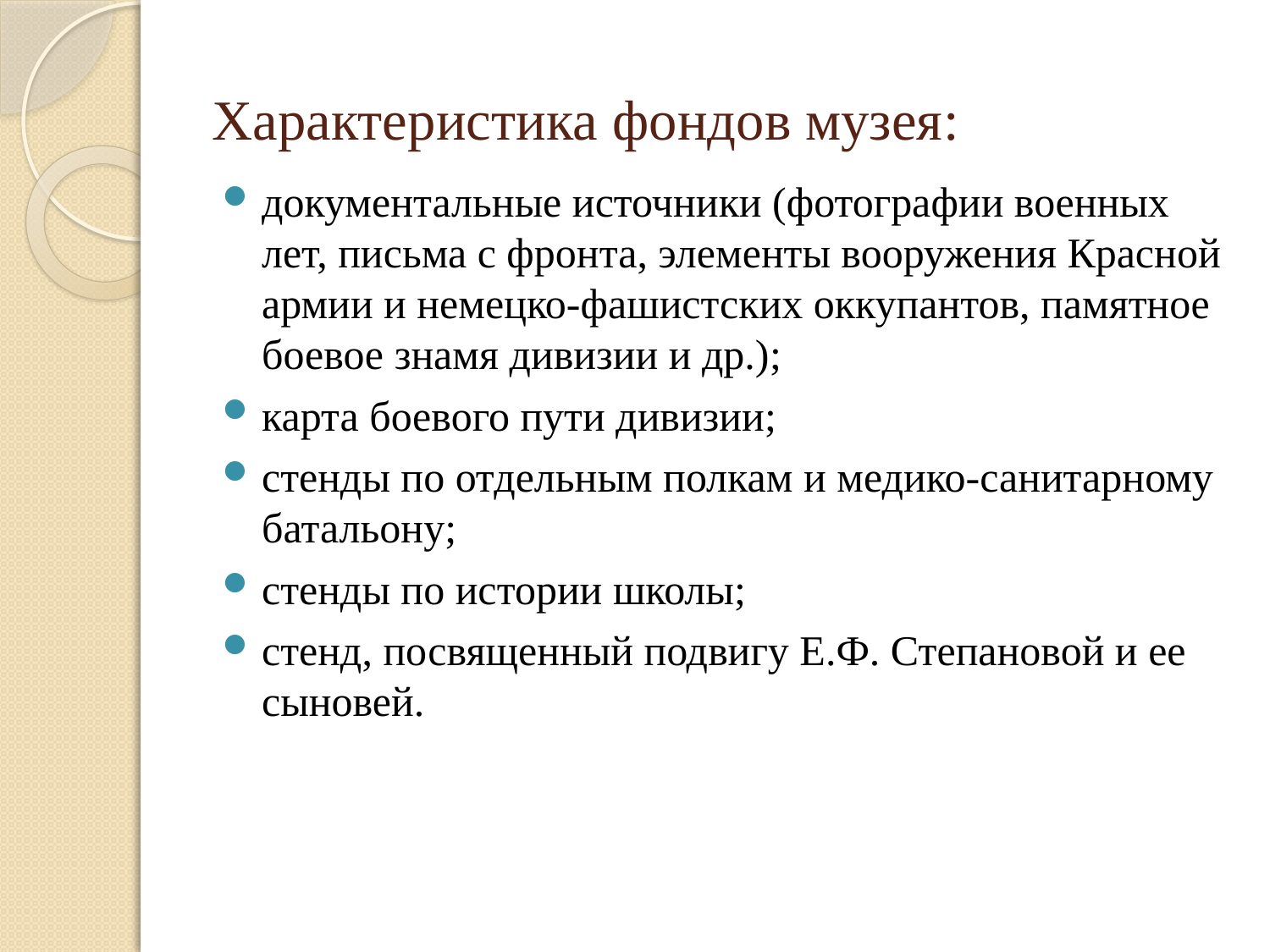

# Характеристика фондов музея:
документальные источники (фотографии военных лет, письма с фронта, элементы вооружения Красной армии и немецко-фашистских оккупантов, памятное боевое знамя дивизии и др.);
карта боевого пути дивизии;
стенды по отдельным полкам и медико-санитарному батальону;
стенды по истории школы;
стенд, посвященный подвигу Е.Ф. Степановой и ее сыновей.